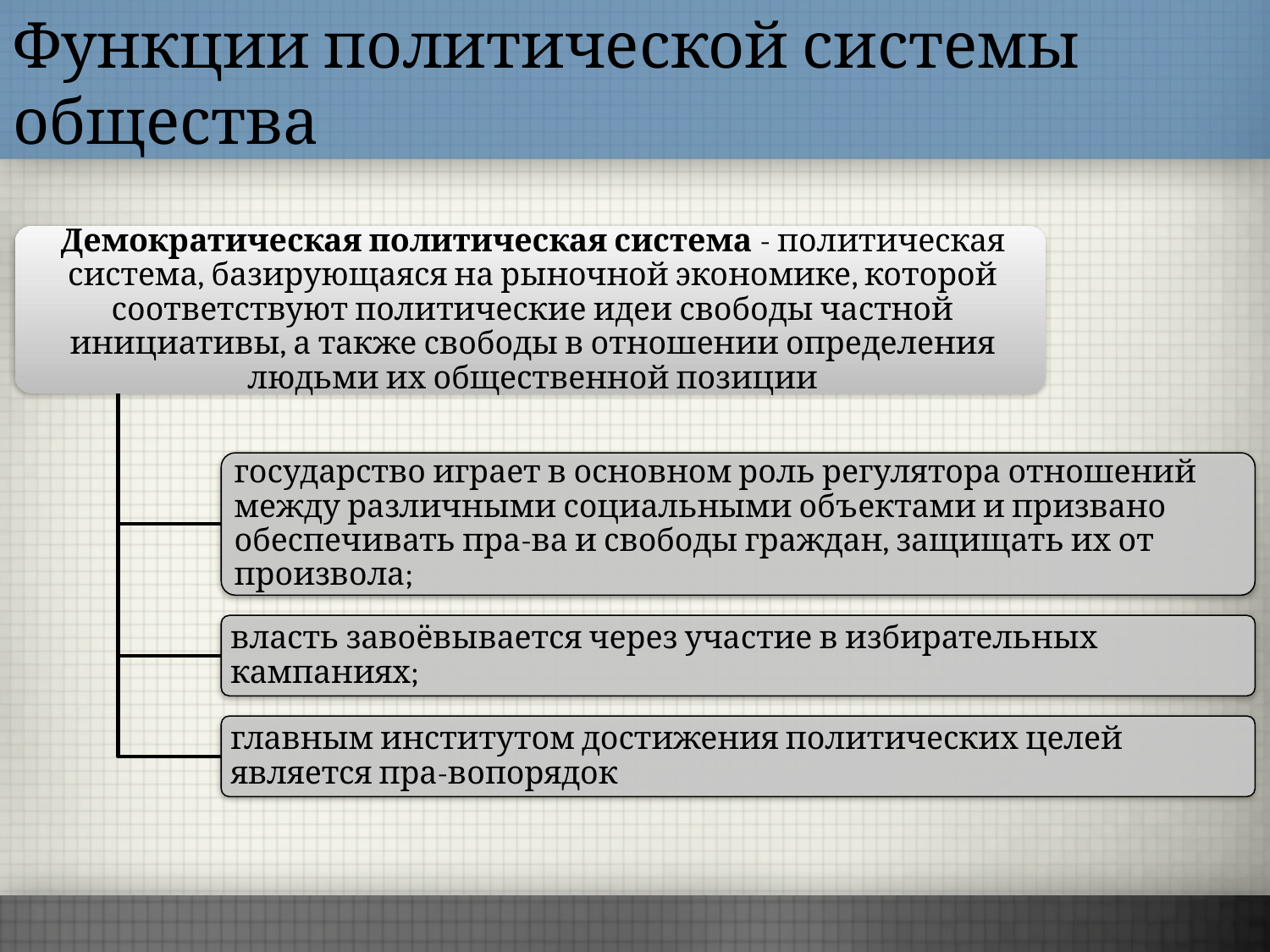

# Функции политической системы общества
Демократическая политическая система - политическая система, базирующаяся на рыночной экономике, которой соответствуют политические идеи свободы частной инициативы, а также свободы в отношении определения людьми их общественной позиции
государство играет в основном роль регулятора отношений между различными социальными объектами и призвано обеспечивать пра-ва и свободы граждан, защищать их от произвола;
власть завоёвывается через участие в избирательных кампаниях;
главным институтом достижения политических целей является пра-вопорядок